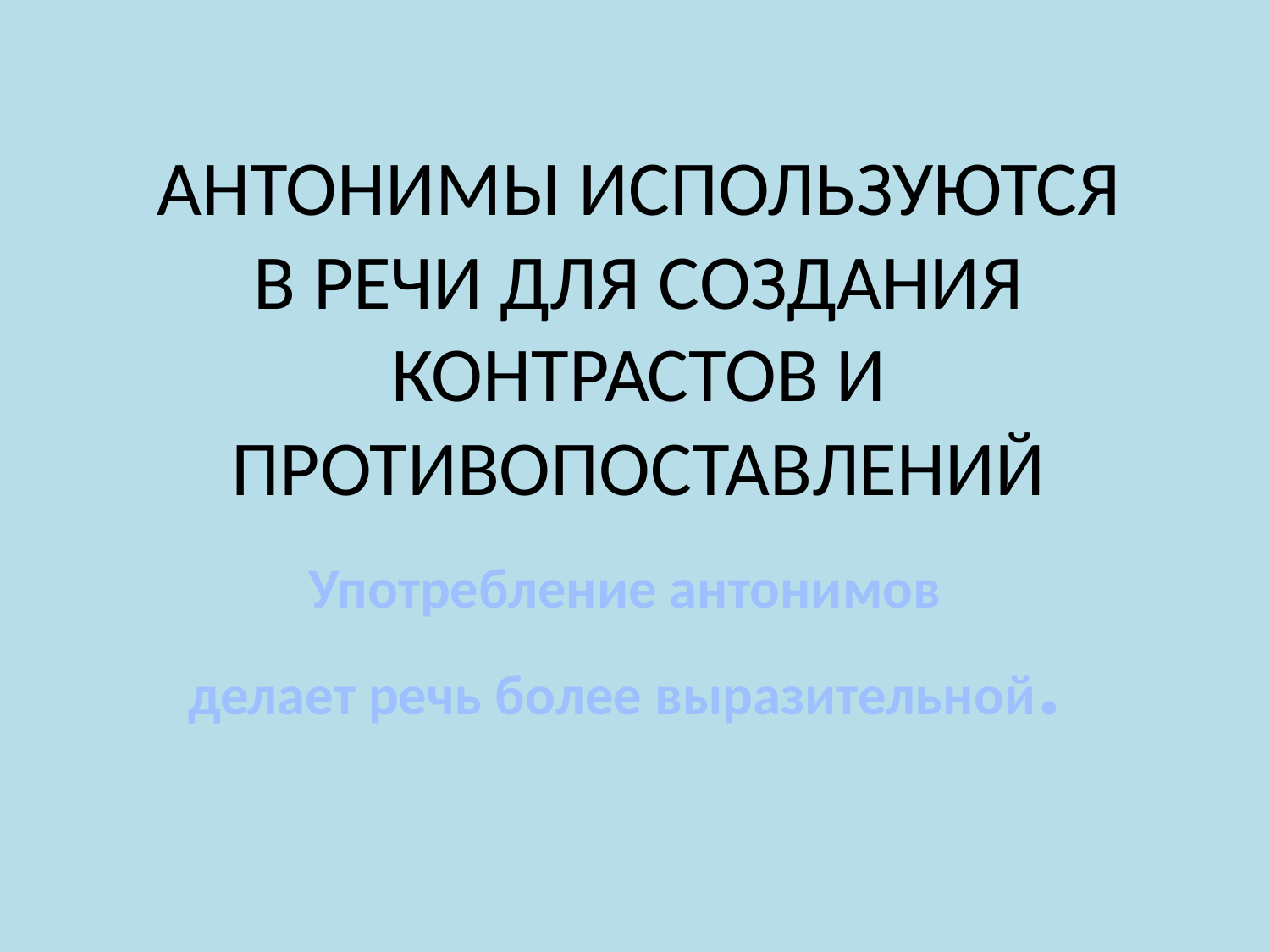

# АНТОНИМЫ ИСПОЛЬЗУЮТСЯ В РЕЧИ ДЛЯ СОЗДАНИЯ КОНТРАСТОВ И ПРОТИВОПОСТАВЛЕНИЙ

Употребление антонимов
делает речь более выразительной.